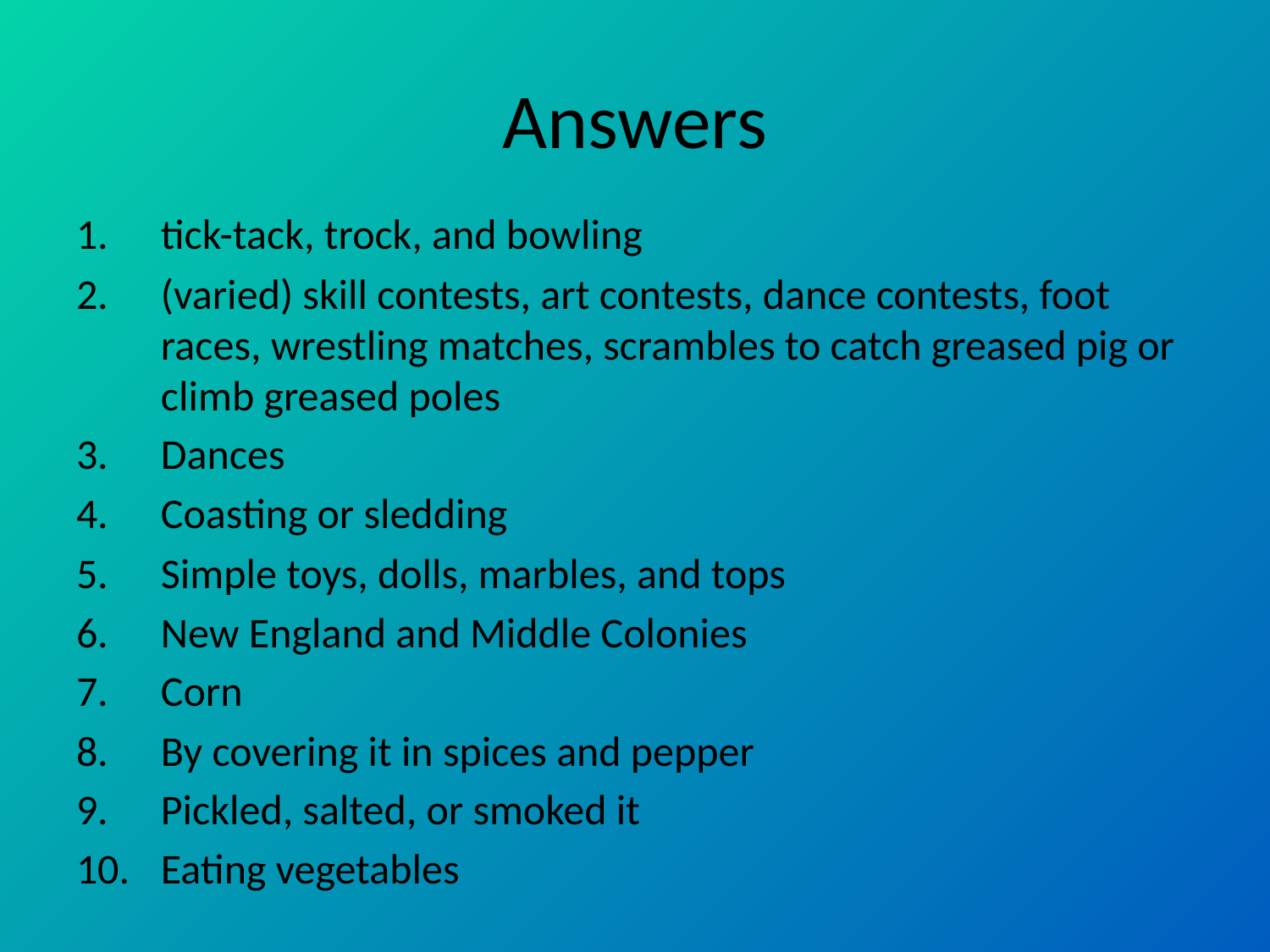

# Answers
tick-tack, trock, and bowling
(varied) skill contests, art contests, dance contests, foot races, wrestling matches, scrambles to catch greased pig or climb greased poles
Dances
Coasting or sledding
Simple toys, dolls, marbles, and tops
New England and Middle Colonies
Corn
By covering it in spices and pepper
Pickled, salted, or smoked it
Eating vegetables